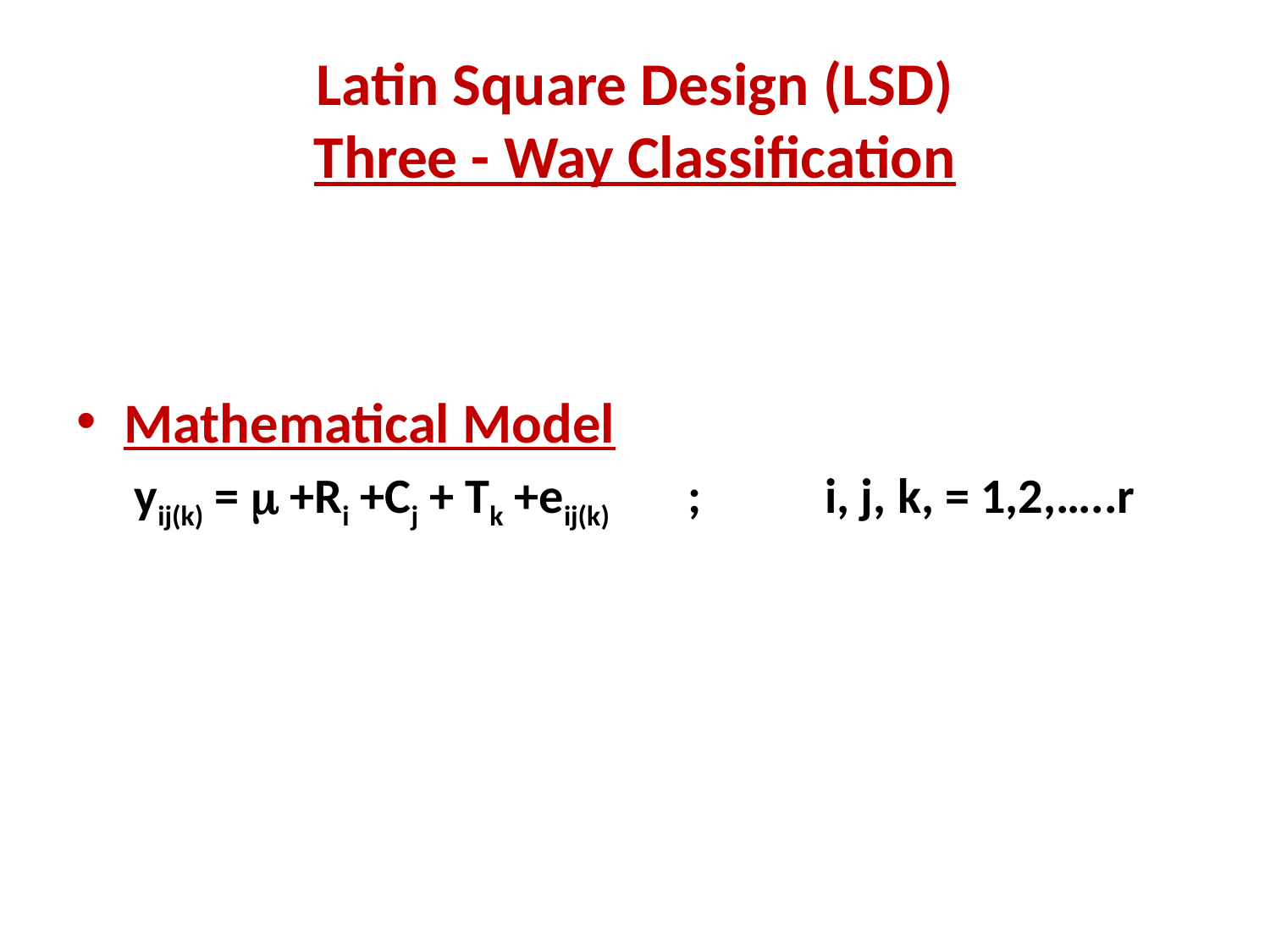

# Latin Square Design (LSD) Three - Way Classification

Mathematical Model
yij(k) = μ +Ri +Cj + Tk +eij(k)       ;           i, j, k, = 1,2,…..r